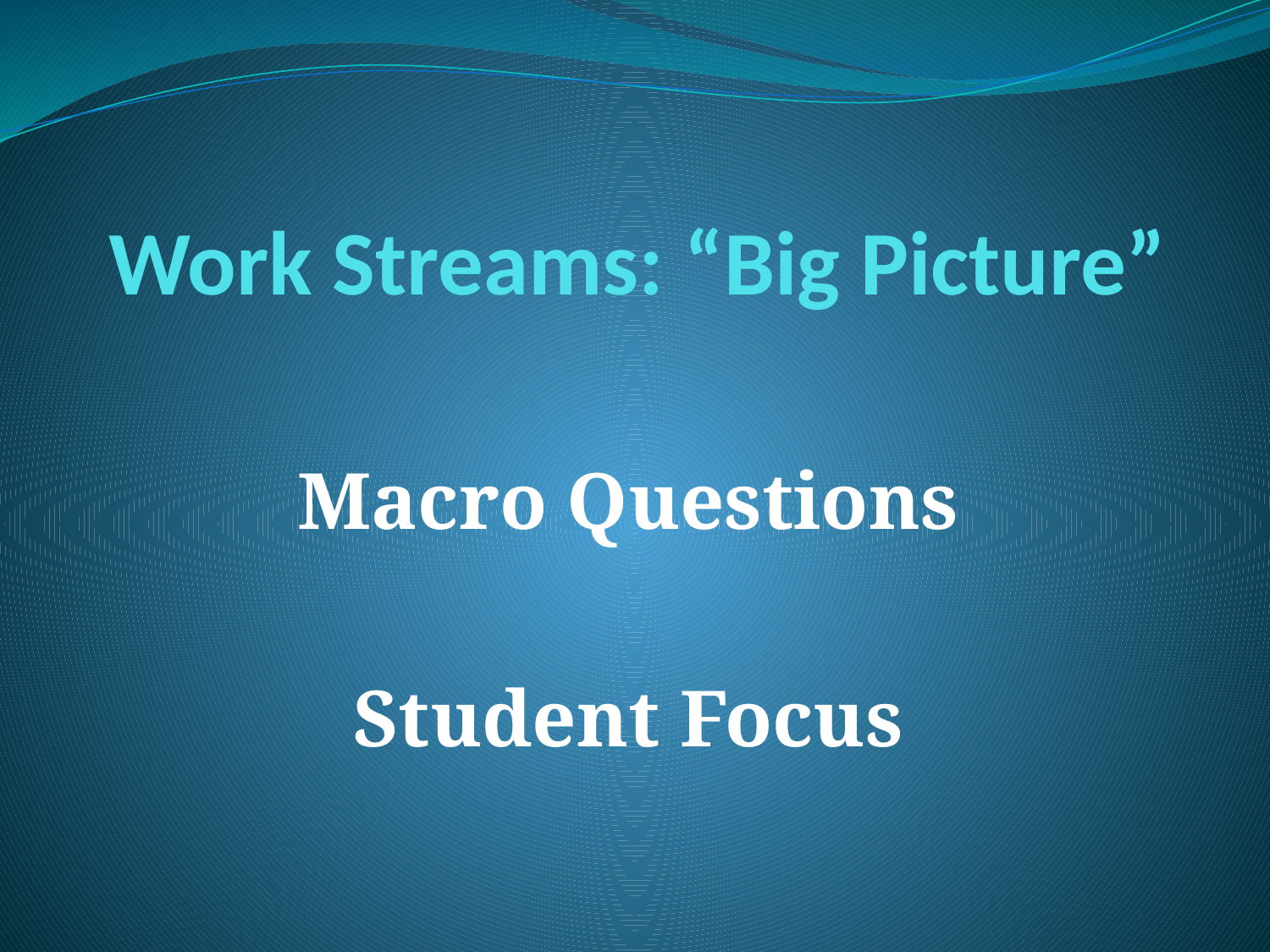

# Work Streams: “Big Picture”

Macro Questions

Student Focus